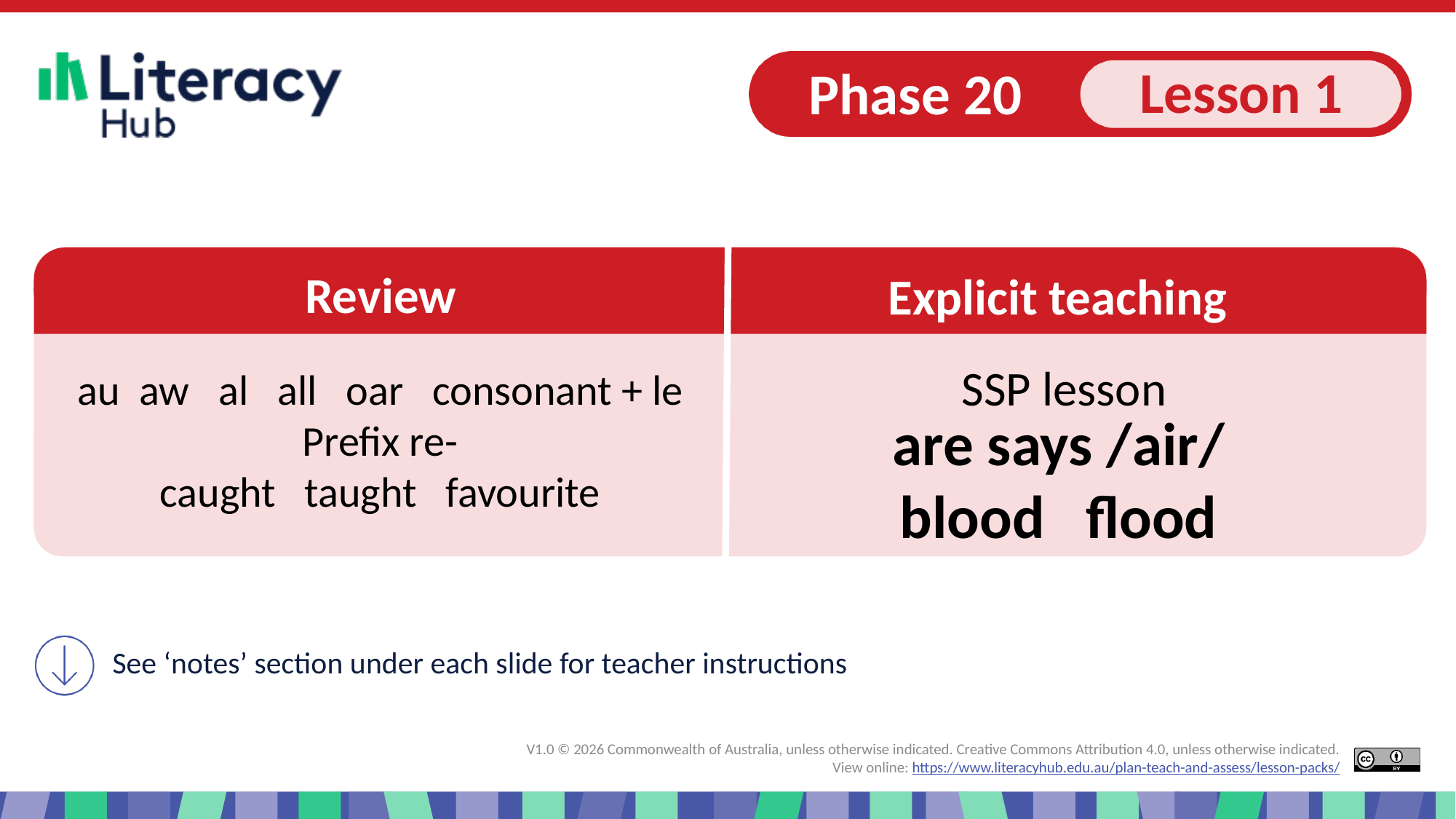

Slide 1 Explicit teaching Phase 20 lesson 1 are
au  aw   al   all   oar   consonant + le
Prefix re-
caught   taught   favourite

are says /air/
blood   flood